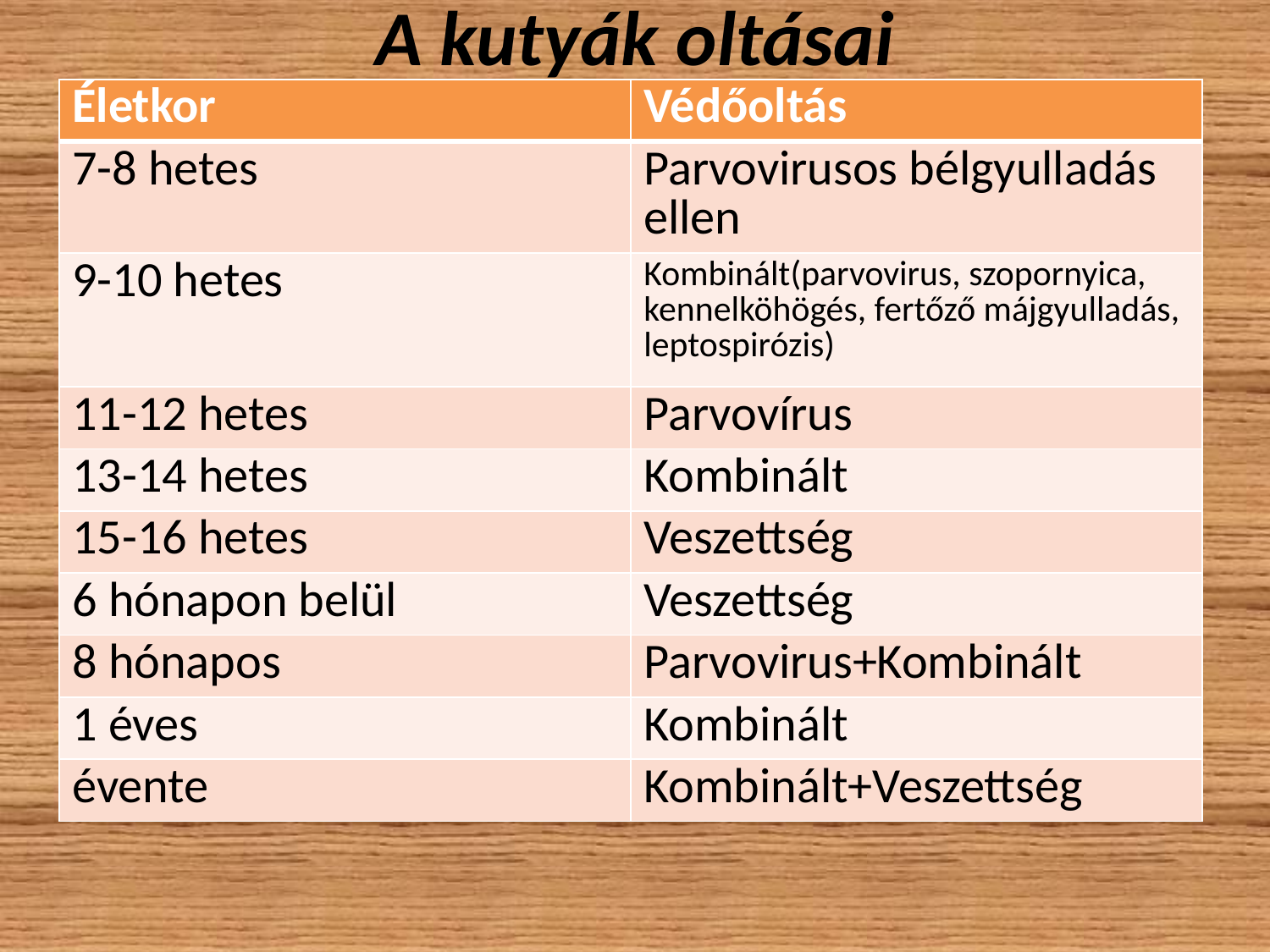

# A kutyák oltásai
| Életkor | Védőoltás |
| --- | --- |
| 7-8 hetes | Parvovirusos bélgyulladás ellen |
| 9-10 hetes | Kombinált(parvovirus, szopornyica, kennelköhögés, fertőző májgyulladás, leptospirózis) |
| 11-12 hetes | Parvovírus |
| 13-14 hetes | Kombinált |
| 15-16 hetes | Veszettség |
| 6 hónapon belül | Veszettség |
| 8 hónapos | Parvovirus+Kombinált |
| 1 éves | Kombinált |
| évente | Kombinált+Veszettség |